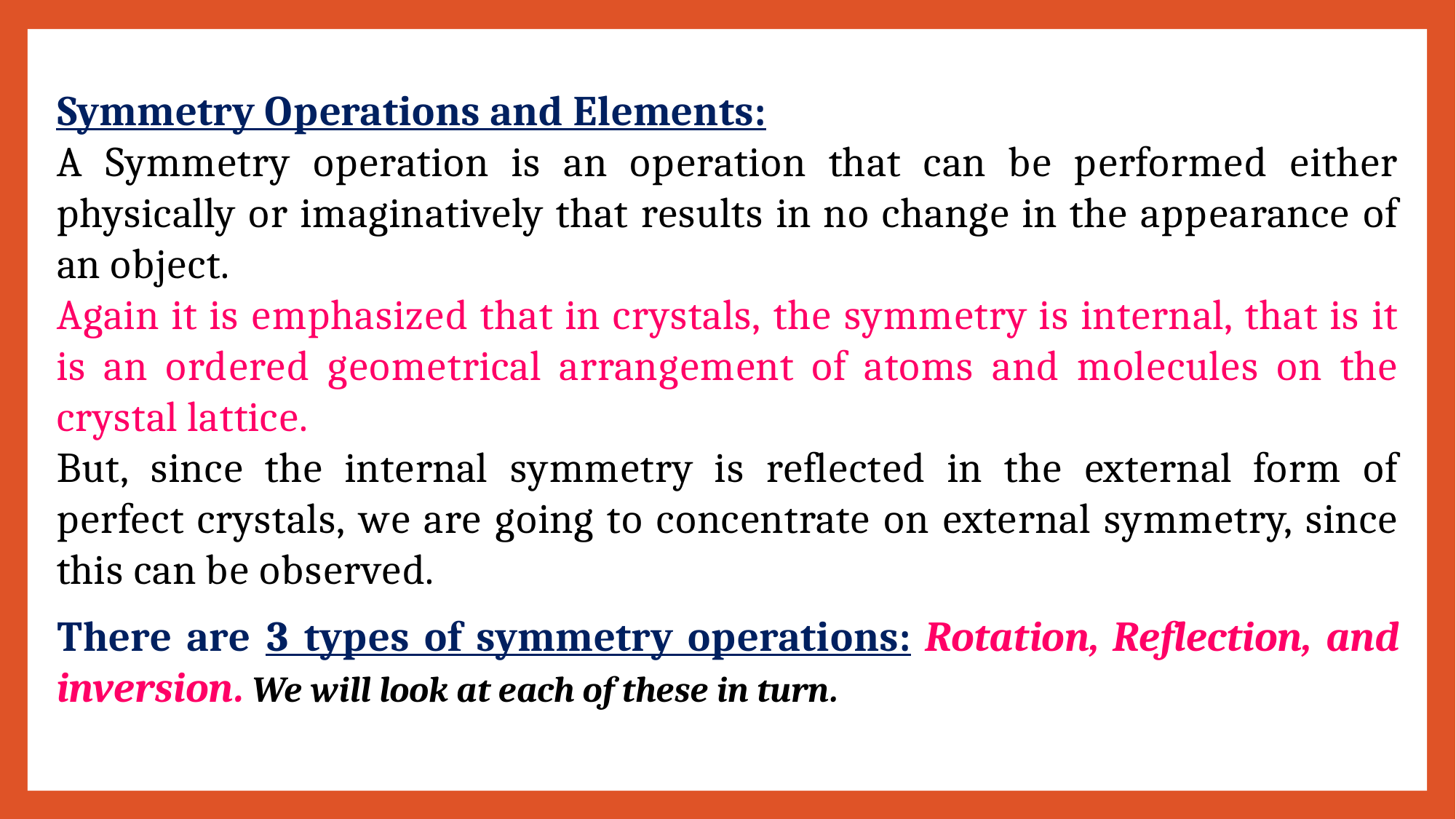

Symmetry Operations and Elements:
A Symmetry operation is an operation that can be performed either physically or imaginatively that results in no change in the appearance of an object.
Again it is emphasized that in crystals, the symmetry is internal, that is it is an ordered geometrical arrangement of atoms and molecules on the crystal lattice.
But, since the internal symmetry is reflected in the external form of perfect crystals, we are going to concentrate on external symmetry, since this can be observed.
There are 3 types of symmetry operations: Rotation, Reflection, and inversion. We will look at each of these in turn.